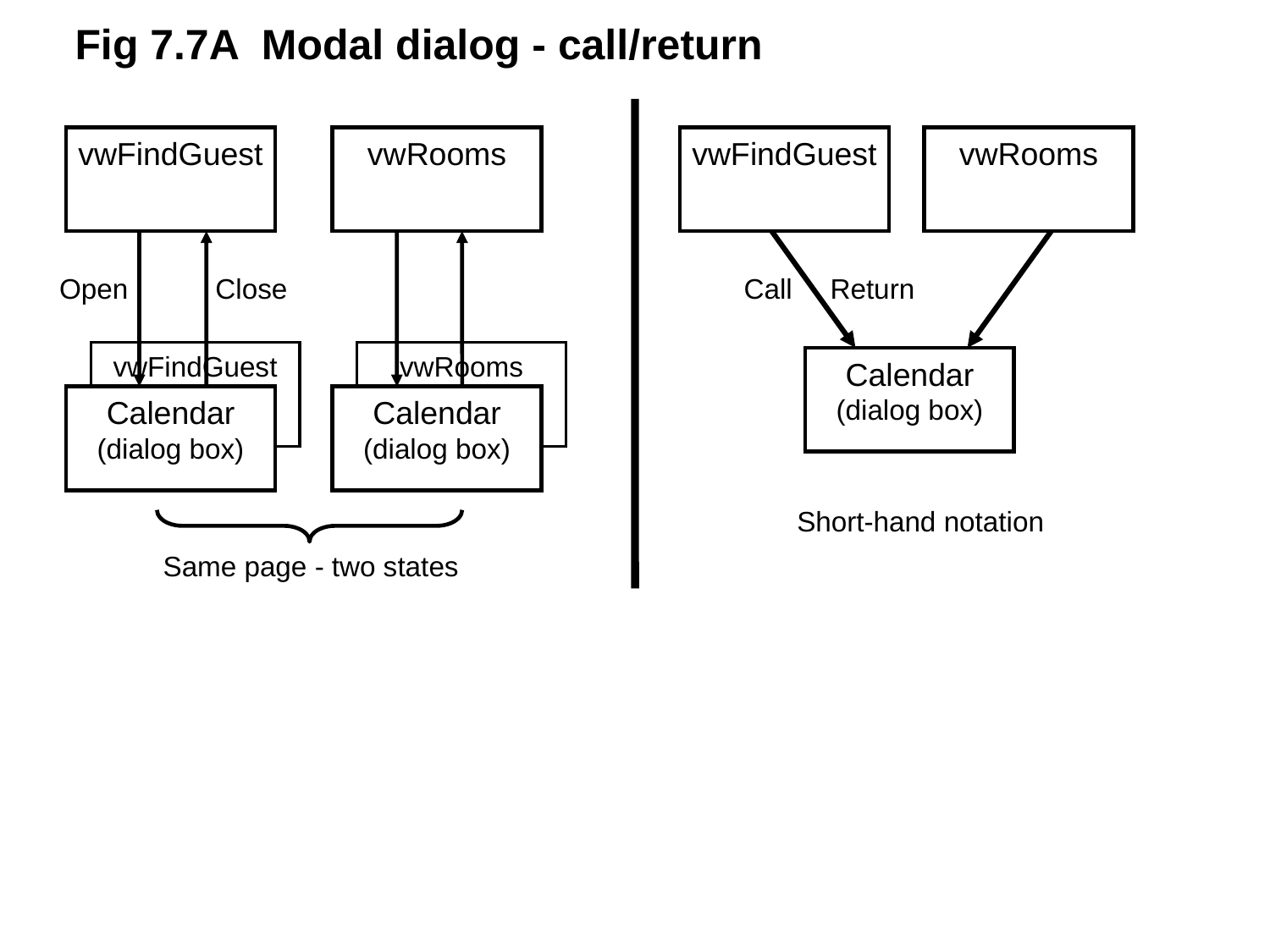

Fig 7.7A  Modal dialog - call/return

vwFindGuest
vwRooms

Call
Return
Calendar
(dialog box)
Short-hand notation
vwFindGuest
vwRooms

vwRooms
Calendar
(dialog box)

Open
Close
vwFindGuest
Calendar
(dialog box)

Same page - two states